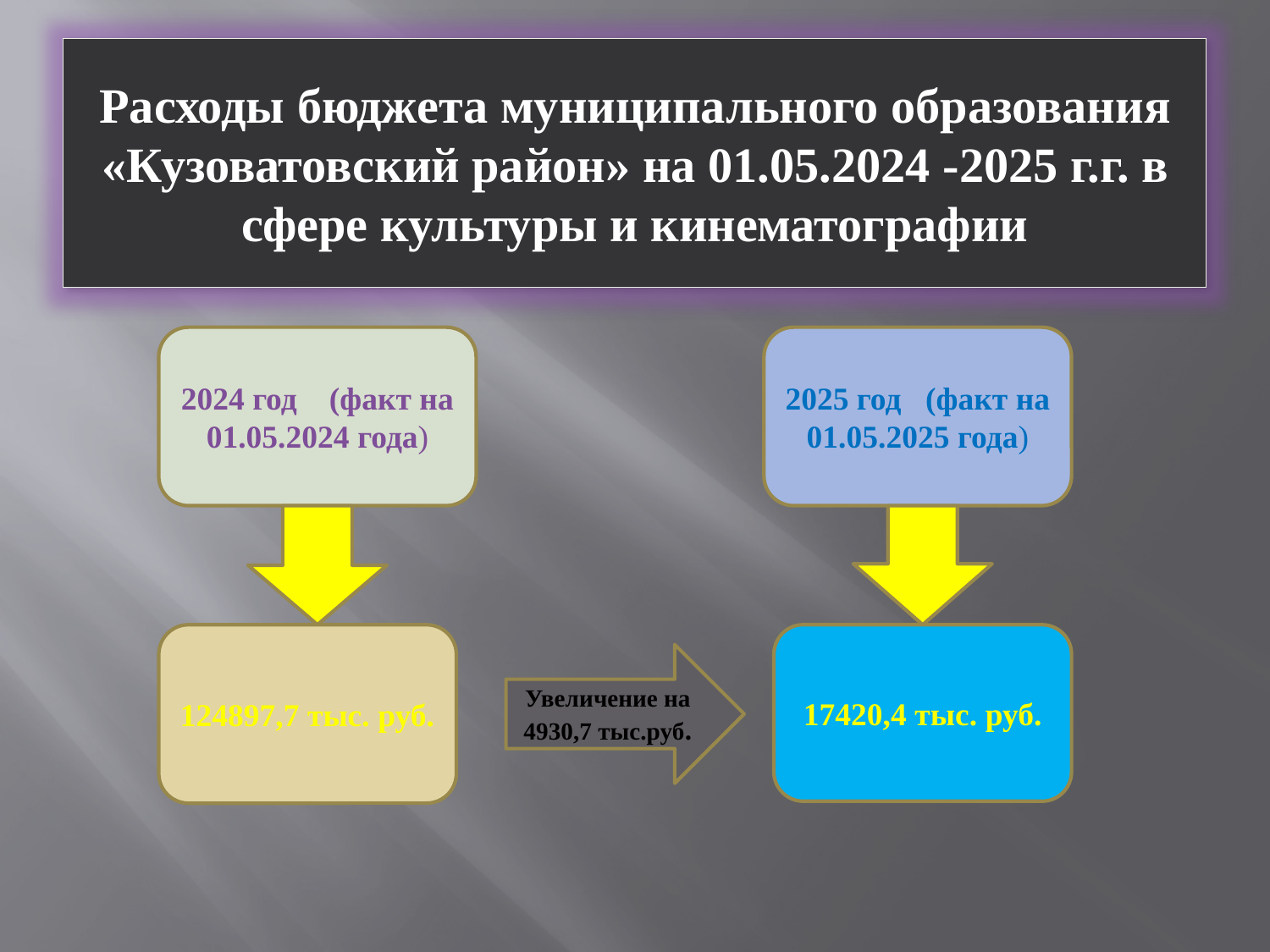

#
Расходы бюджета муниципального образования «Кузоватовский район» на 01.05.2024 -2025 г.г. в сфере культуры и кинематографии
2024 год    (факт на 01.05.2024 года)
2025 год   (факт на 01.05.2025 года)

124897,7 тыс. руб.
17420,4 тыс. руб.
Увеличение на 4930,7 тыс.руб.